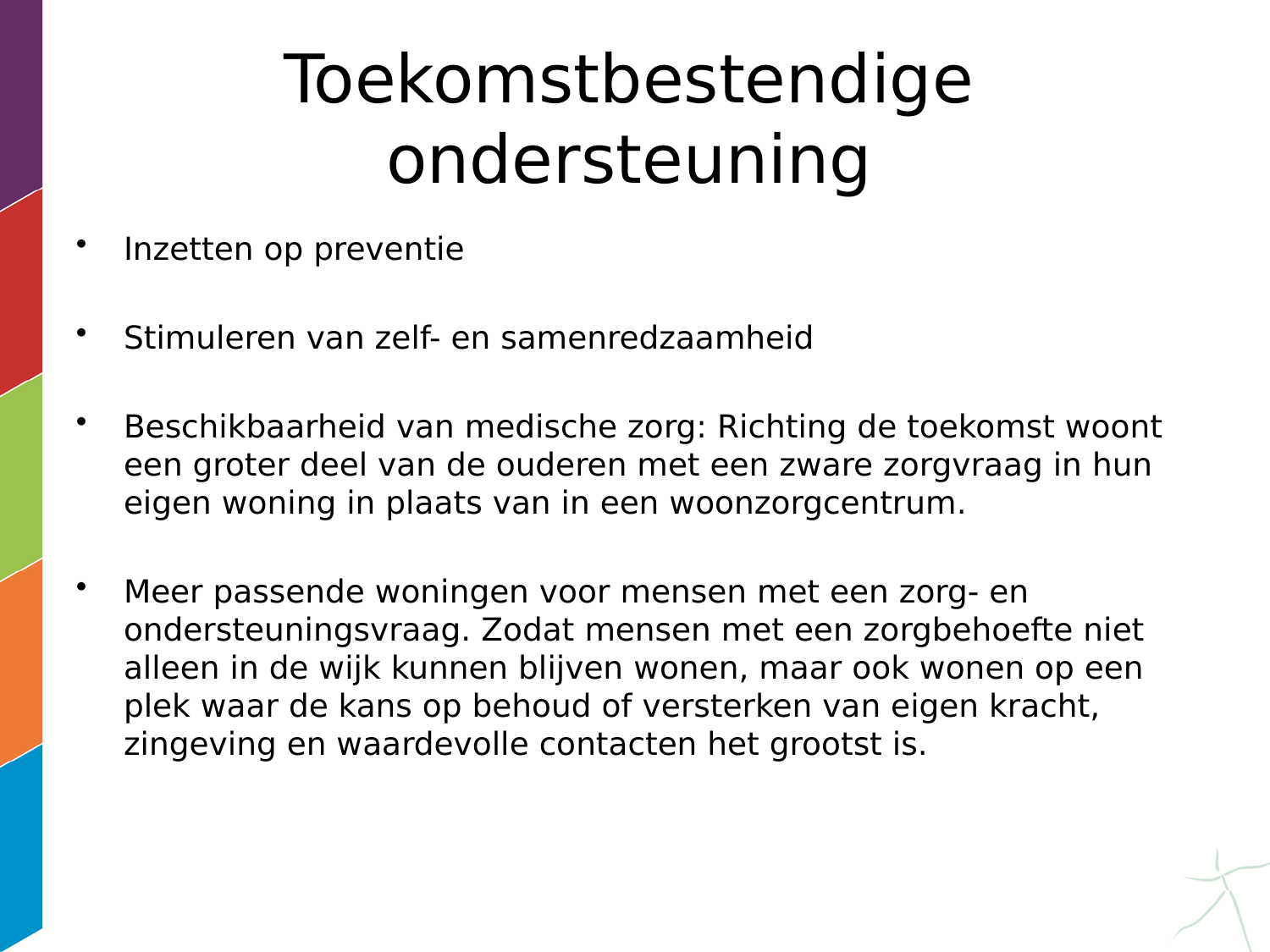

# Toekomstbestendige ondersteuning
Inzetten op preventie

Stimuleren van zelf- en samenredzaamheid

Beschikbaarheid van medische zorg: Richting de toekomst woont een groter deel van de ouderen met een zware zorgvraag in hun eigen woning in plaats van in een woonzorgcentrum.

Meer passende woningen voor mensen met een zorg- en ondersteuningsvraag. Zodat mensen met een zorgbehoefte niet alleen in de wijk kunnen blijven wonen, maar ook wonen op een plek waar de kans op behoud of versterken van eigen kracht, zingeving en waardevolle contacten het grootst is.